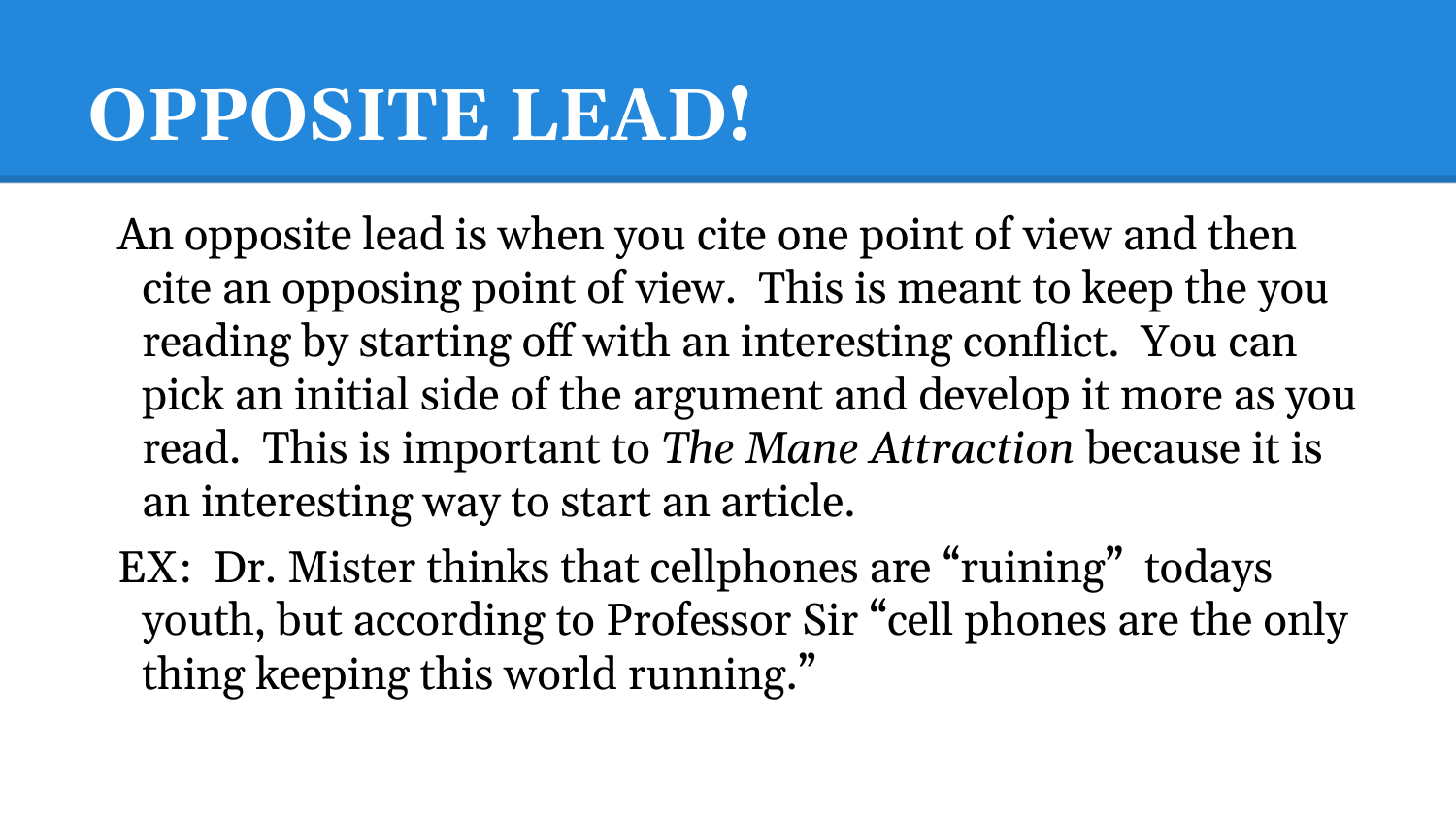

# OPPOSITE LEAD!
An opposite lead is when you cite one point of view and then cite an opposing point of view.  This is meant to keep the you reading by starting off with an interesting conflict.  You can pick an initial side of the argument and develop it more as you read.  This is important to The Mane Attraction because it is an interesting way to start an article.
EX:  Dr. Mister thinks that cellphones are “ruining”  todays youth, but according to Professor Sir “cell phones are the only thing keeping this world running.”